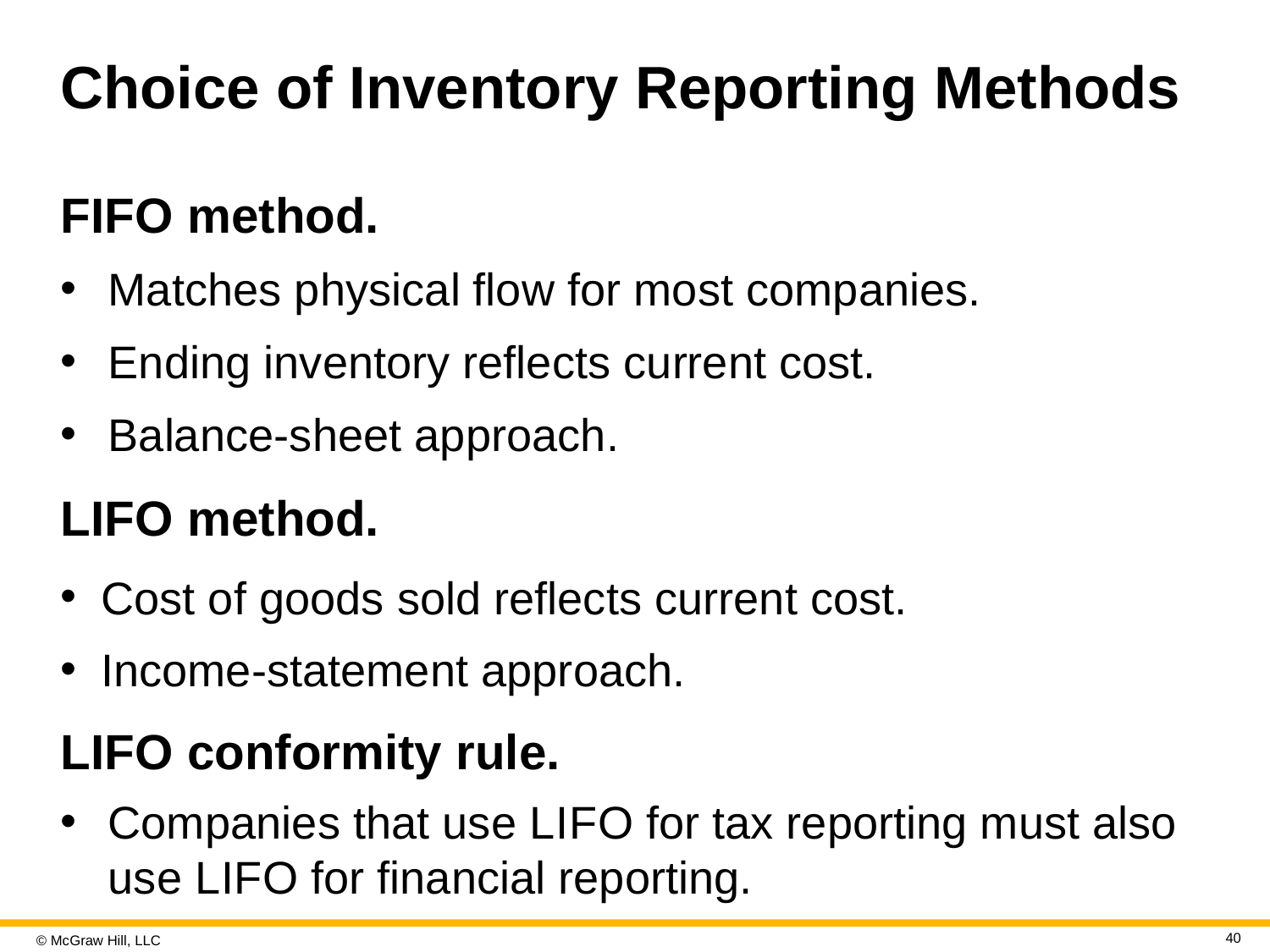

# Choice of Inventory Reporting Methods
F I F O method.
Matches physical flow for most companies.
Ending inventory reflects current cost.
Balance-sheet approach.
L I F O method.
Cost of goods sold reflects current cost.
Income-statement approach.
L I F O conformity rule.
Companies that use L I F O for tax reporting must also use L I F O for financial reporting.
40